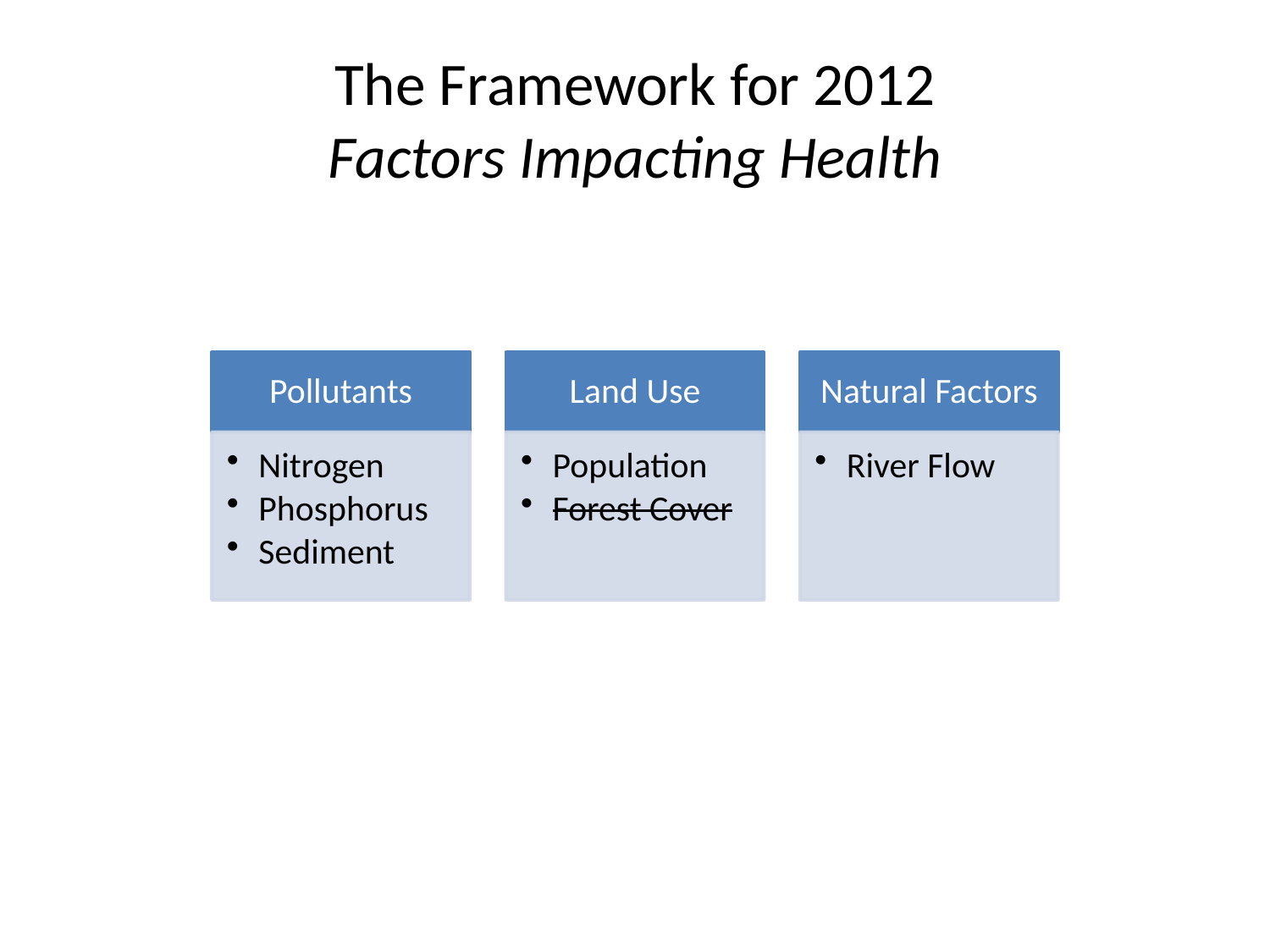

# The Framework for 2012 Factors Impacting Health
Pollutants
Nitrogen
Phosphorus
Sediment
Land Use
Population
Forest Cover
Natural Factors
River Flow